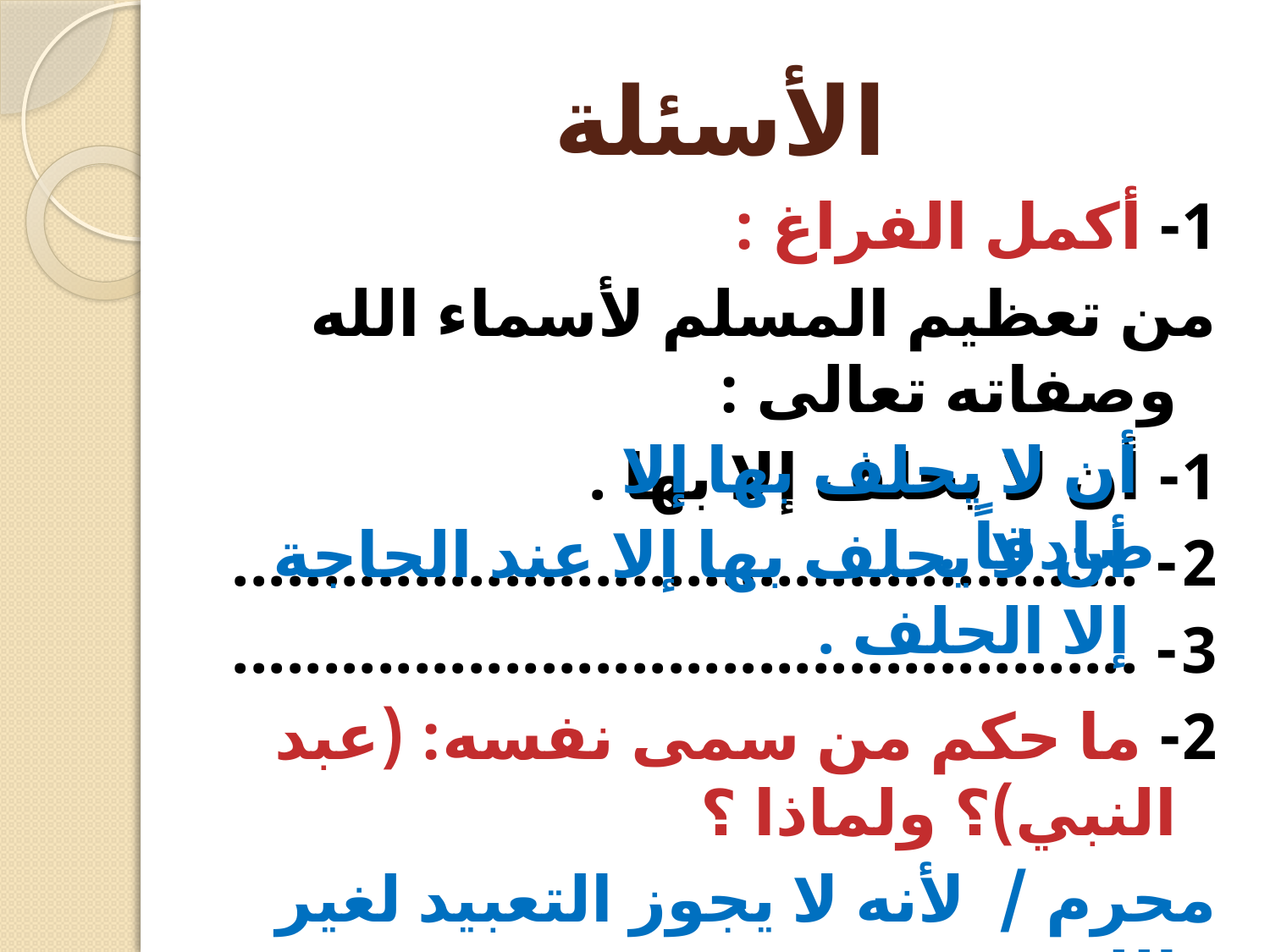

# الأسئلة
1- أكمل الفراغ :
من تعظيم المسلم لأسماء الله وصفاته تعالى :
1- أن لا يحلف إلا بها .
2- ..................................................
3- ..................................................
2- ما حكم من سمى نفسه: (عبد النبي)؟ ولماذا ؟
محرم /  لأنه لا يجوز التعبيد لغير الله .

 أن لا يحلف بها إلا صادقاً .
أن لا يحلف بها إلا عند الحاجة إلا الحلف .